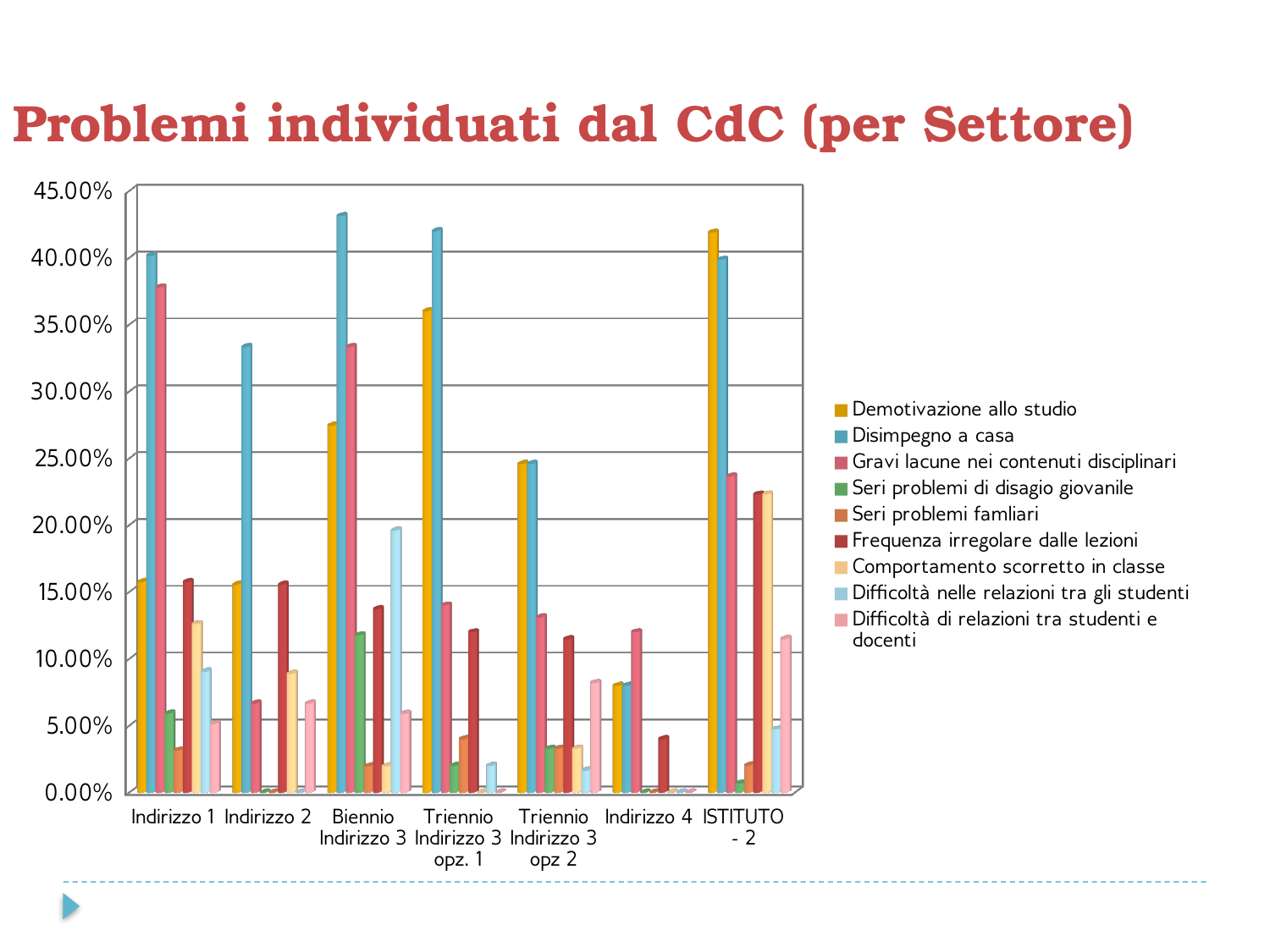

Problemi individuati dal CdC (per Settore)

[unsupported chart]